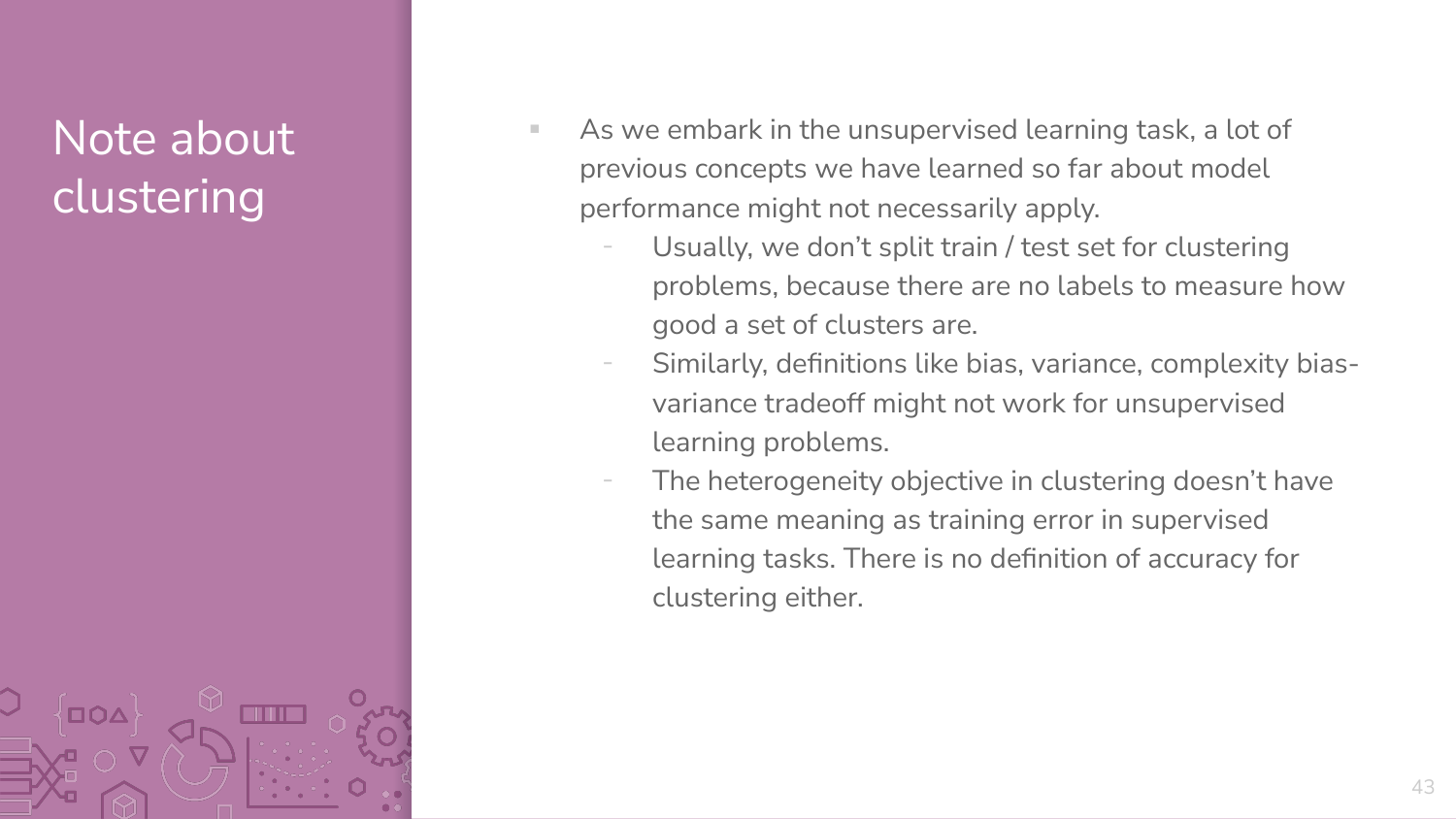

# Note about clustering
As we embark in the unsupervised learning task, a lot of previous concepts we have learned so far about model performance might not necessarily apply.
Usually, we don’t split train / test set for clustering problems, because there are no labels to measure how good a set of clusters are.
Similarly, definitions like bias, variance, complexity bias-variance tradeoff might not work for unsupervised learning problems.
The heterogeneity objective in clustering doesn’t have the same meaning as training error in supervised learning tasks. There is no definition of accuracy for clustering either.

43